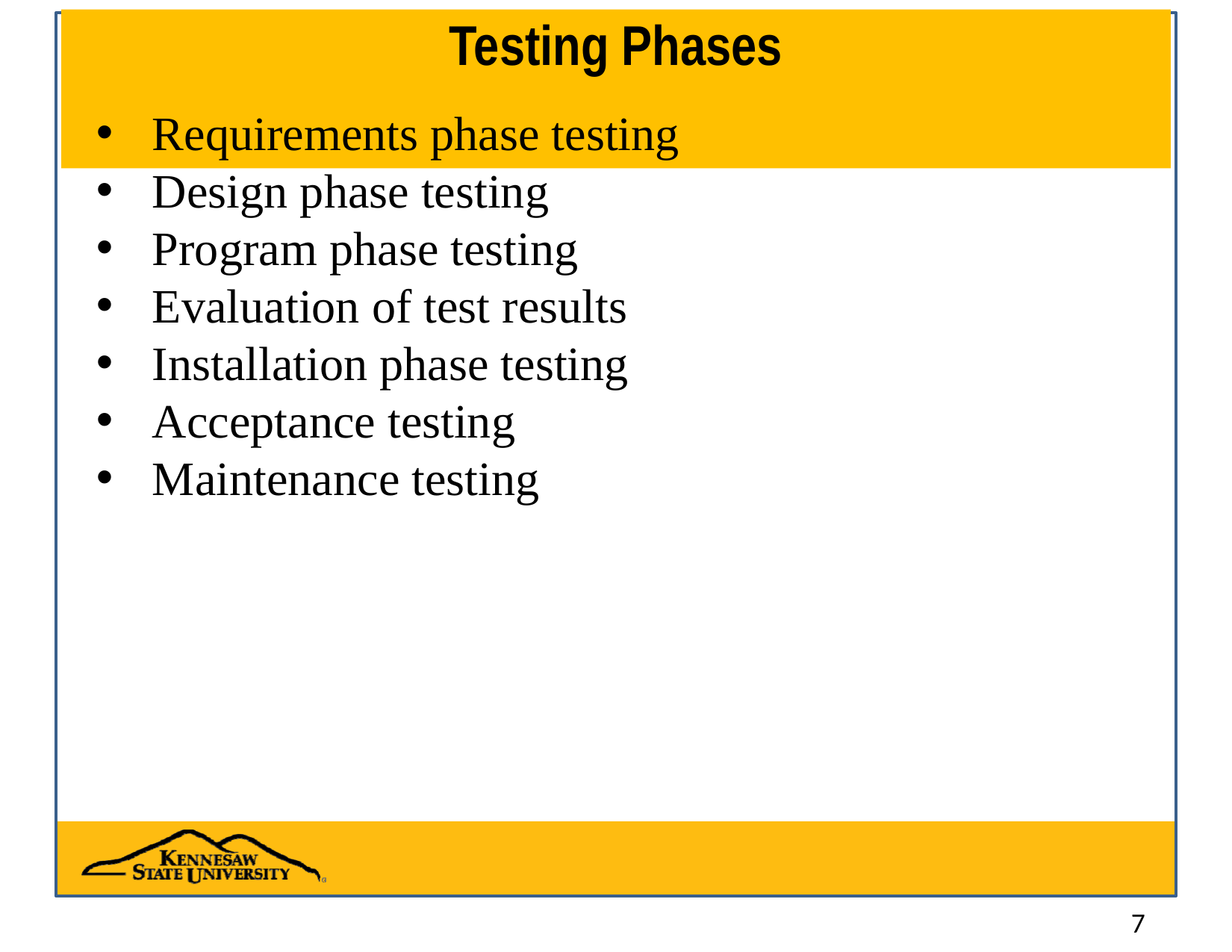

# Testing Phases
Requirements phase testing
Design phase testing
Program phase testing
Evaluation of test results
Installation phase testing
Acceptance testing
Maintenance testing